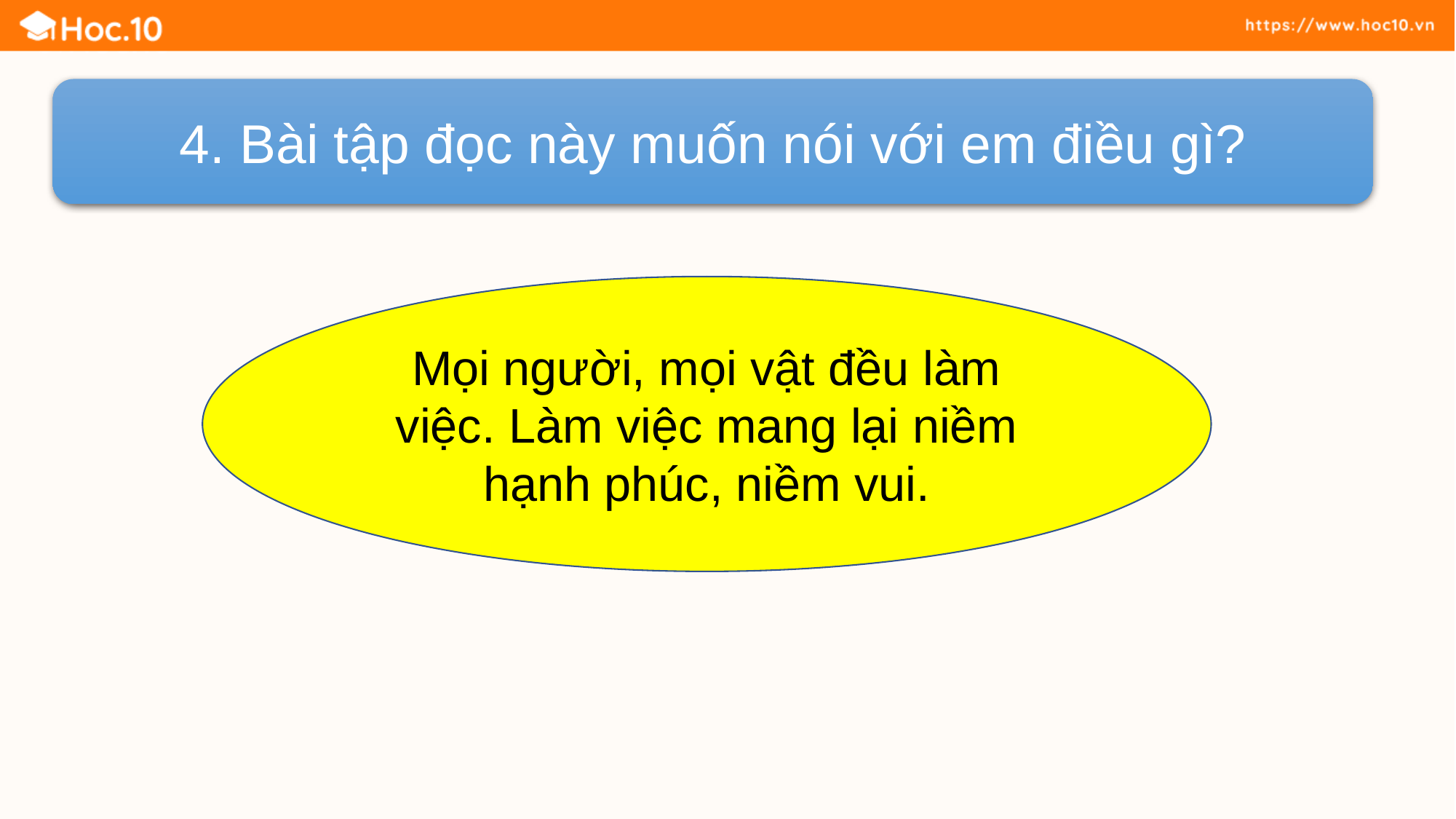

4. Bài tập đọc này muốn nói với em điều gì?
Mọi người, mọi vật đều làm việc. Làm việc mang lại niềm hạnh phúc, niềm vui.